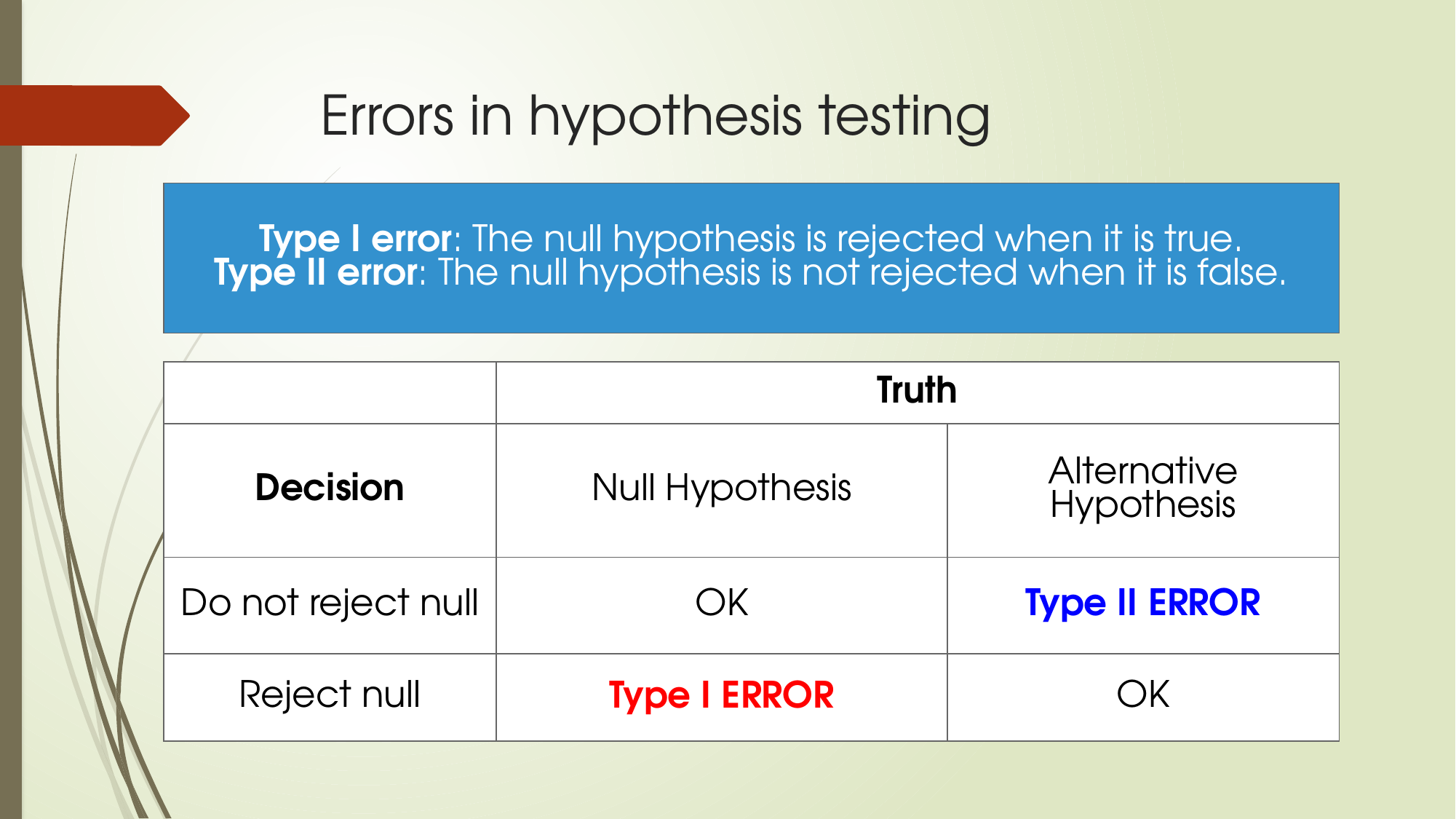

# Errors in hypothesis testing
| Type I error: The null hypothesis is rejected when it is true. Type II error: The null hypothesis is not rejected when it is false. |
| --- |
|  | Truth |  |
| --- | --- | --- |
| Decision | Null Hypothesis | Alternative Hypothesis |
| Do not reject null | OK | Type II ERROR |
| Reject null | Type I ERROR | OK |